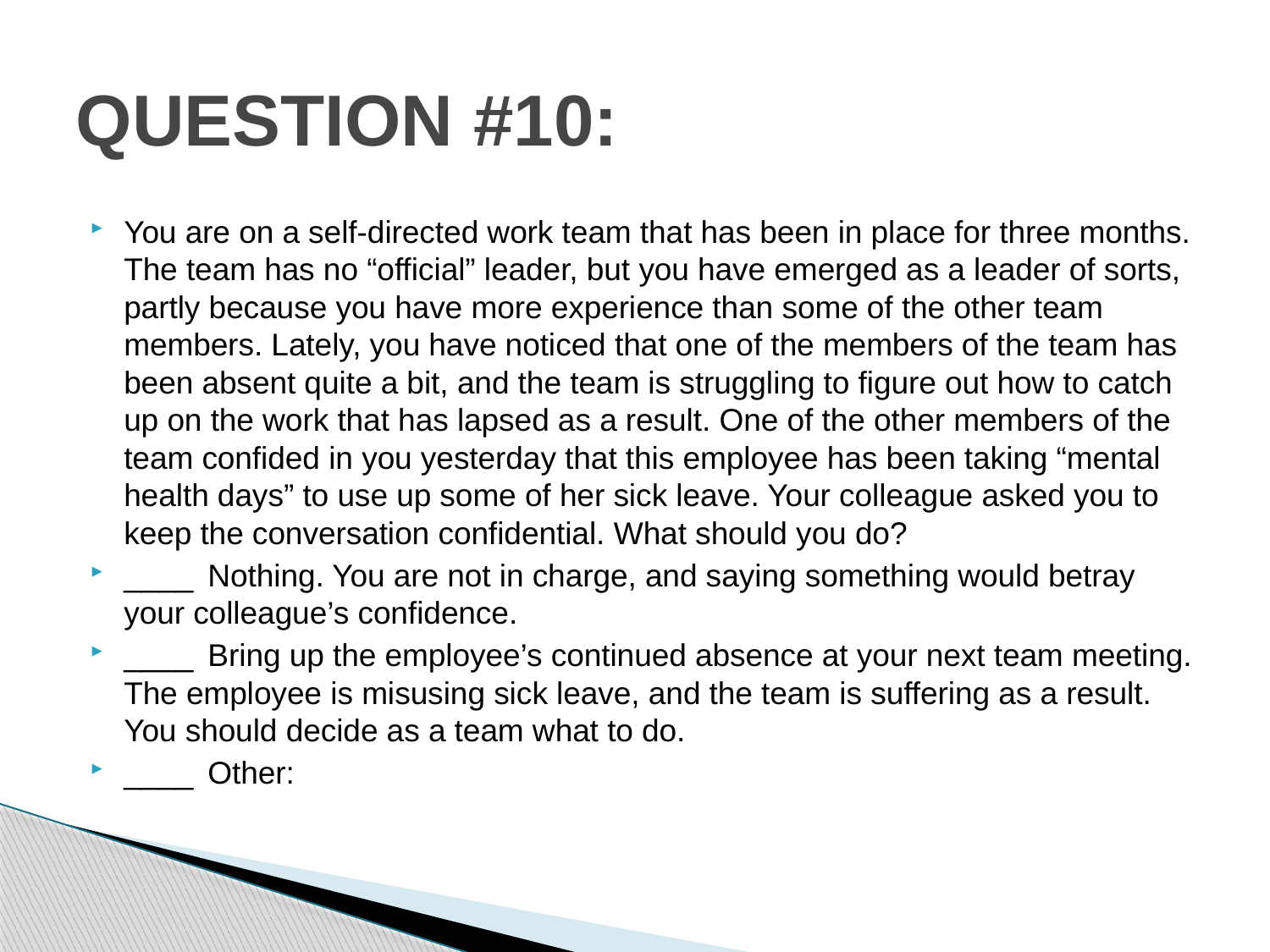

# QUESTION #10:
You are on a self-directed work team that has been in place for three months. The team has no “official” leader, but you have emerged as a leader of sorts, partly because you have more experience than some of the other team members. Lately, you have noticed that one of the members of the team has been absent quite a bit, and the team is struggling to figure out how to catch up on the work that has lapsed as a result. One of the other members of the team confided in you yesterday that this employee has been taking “mental health days” to use up some of her sick leave. Your colleague asked you to keep the conversation confidential. What should you do?
____	Nothing. You are not in charge, and saying something would betray your colleague’s confidence.
____	Bring up the employee’s continued absence at your next team meeting. The employee is misusing sick leave, and the team is suffering as a result. You should decide as a team what to do.
____	Other: